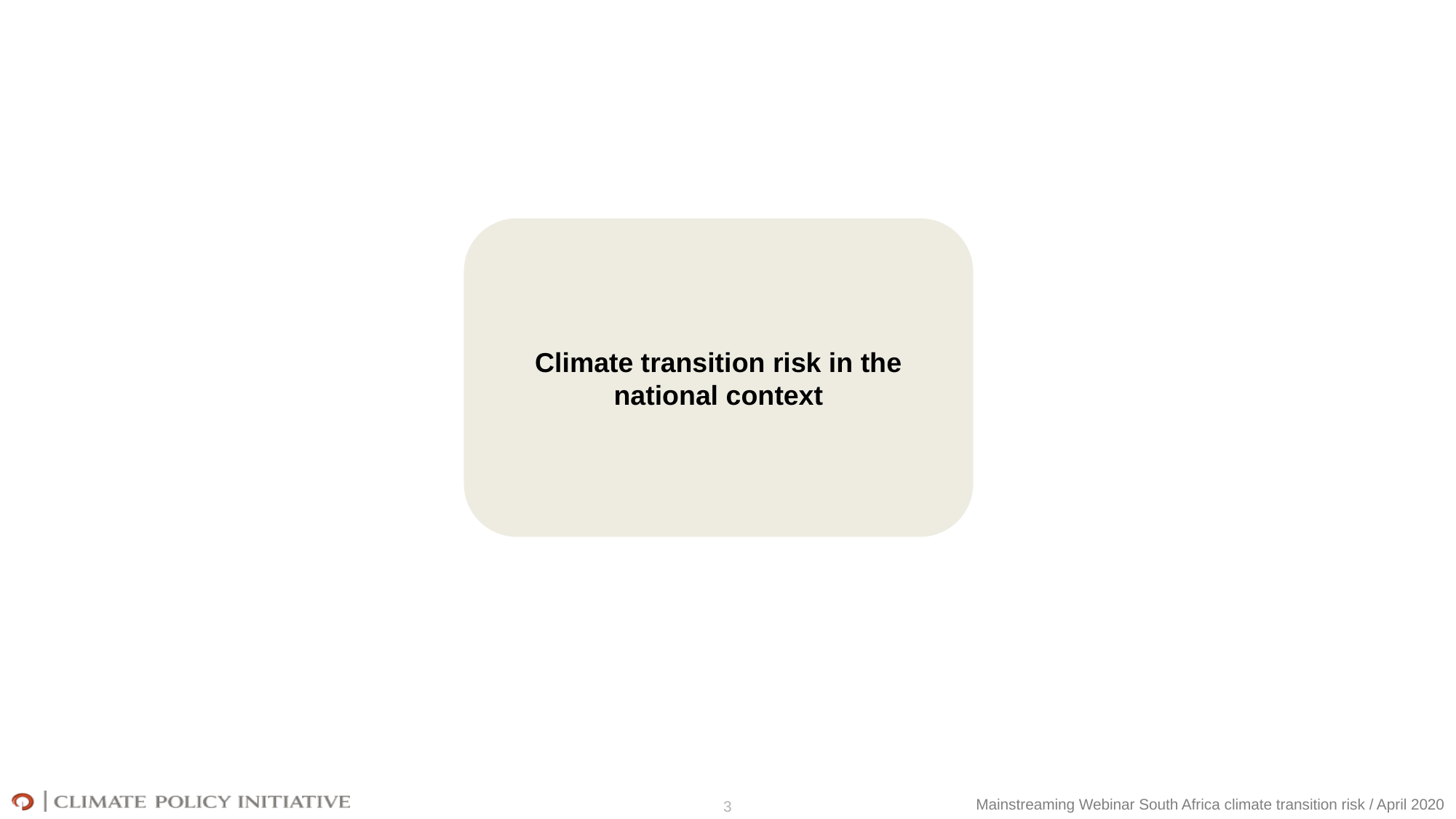

Climate transition risk in the national context
3